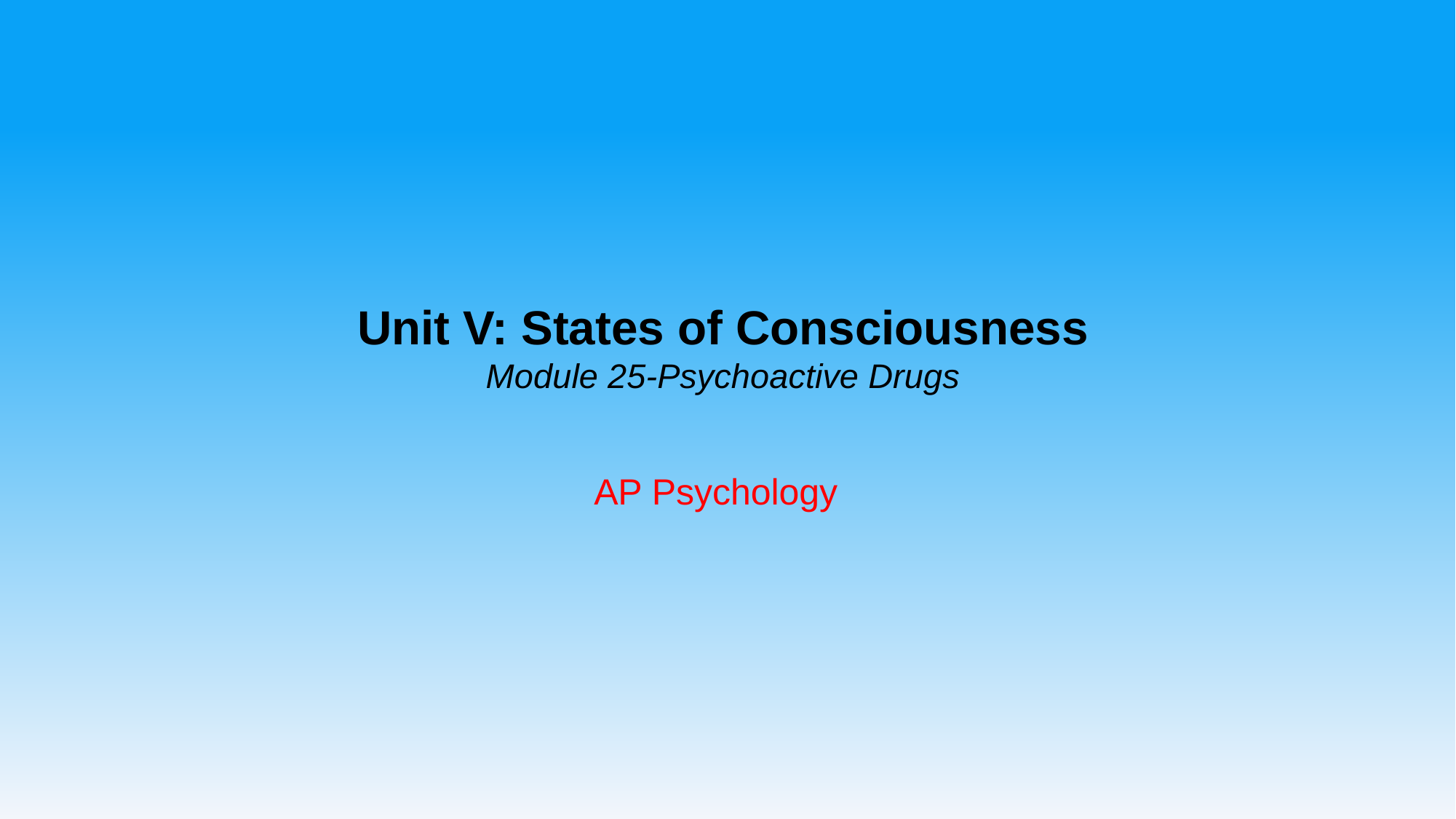

# Unit V: States of Consciousness Module 25-Psychoactive Drugs
AP Psychology